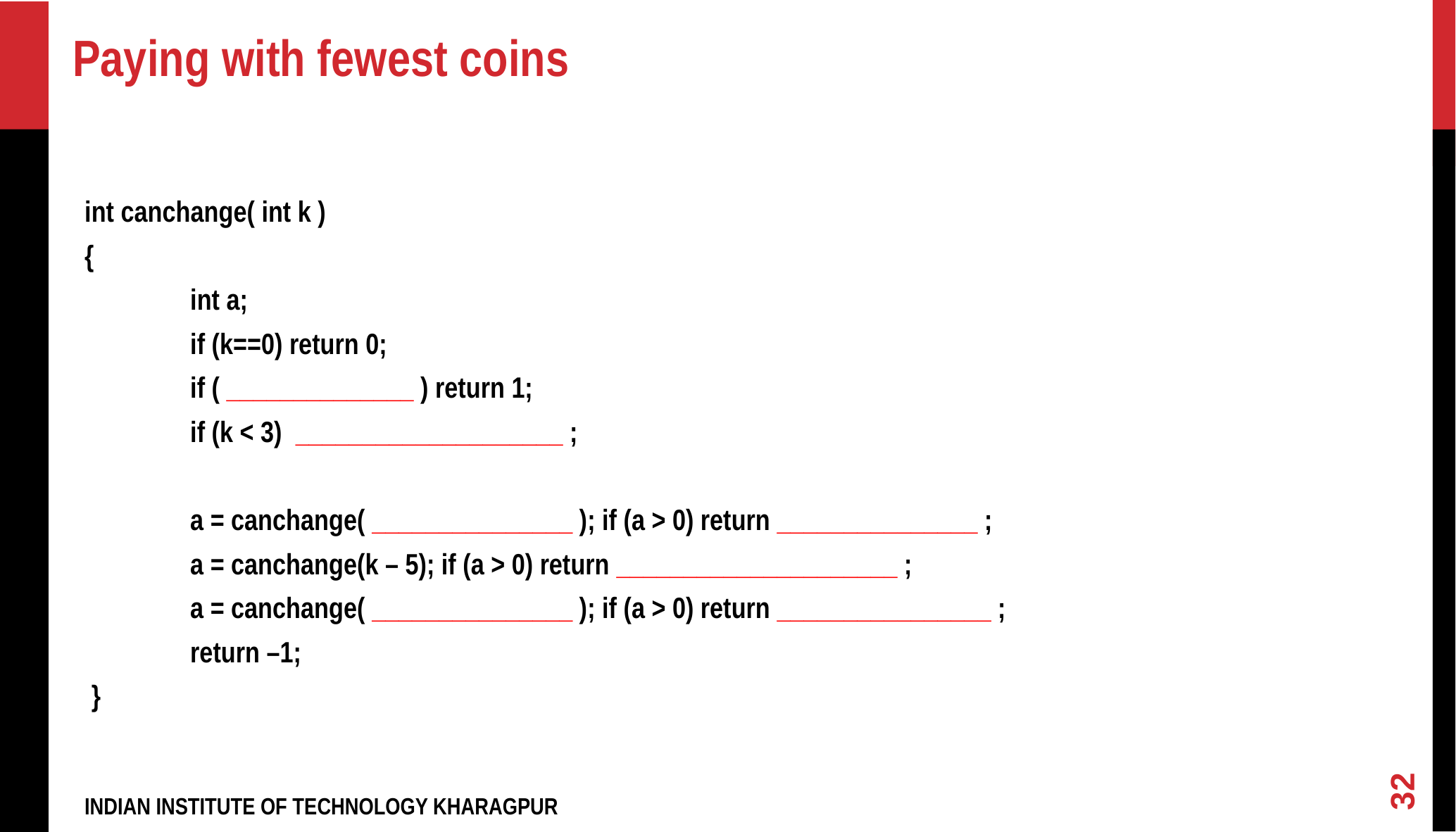

# Paying with fewest coins
int canchange( int k )
{
	int a;
	if (k==0) return 0;
	if ( ______________ ) return 1;
	if (k < 3)  ____________________ ;

	a = canchange( _______________ ); if (a > 0) return _______________ ;
	a = canchange(k – 5); if (a > 0) return _____________________ ;
	a = canchange( _______________ ); if (a > 0) return ________________ ;
	return –1;
 }

32
INDIAN INSTITUTE OF TECHNOLOGY KHARAGPUR